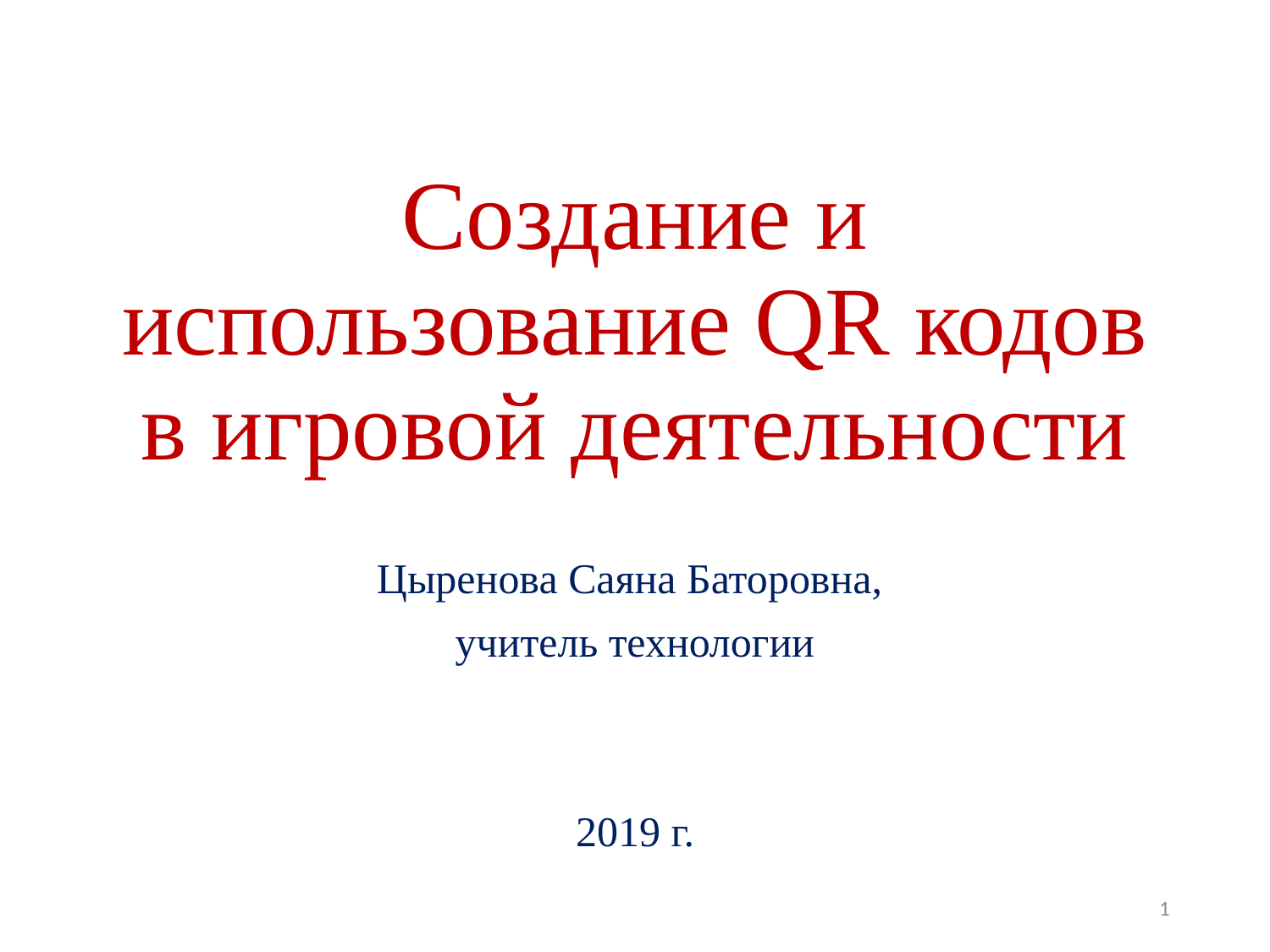

# Создание и использование QR кодов в игровой деятельности
Цыренова Саяна Баторовна,
учитель технологии

2019 г.
1